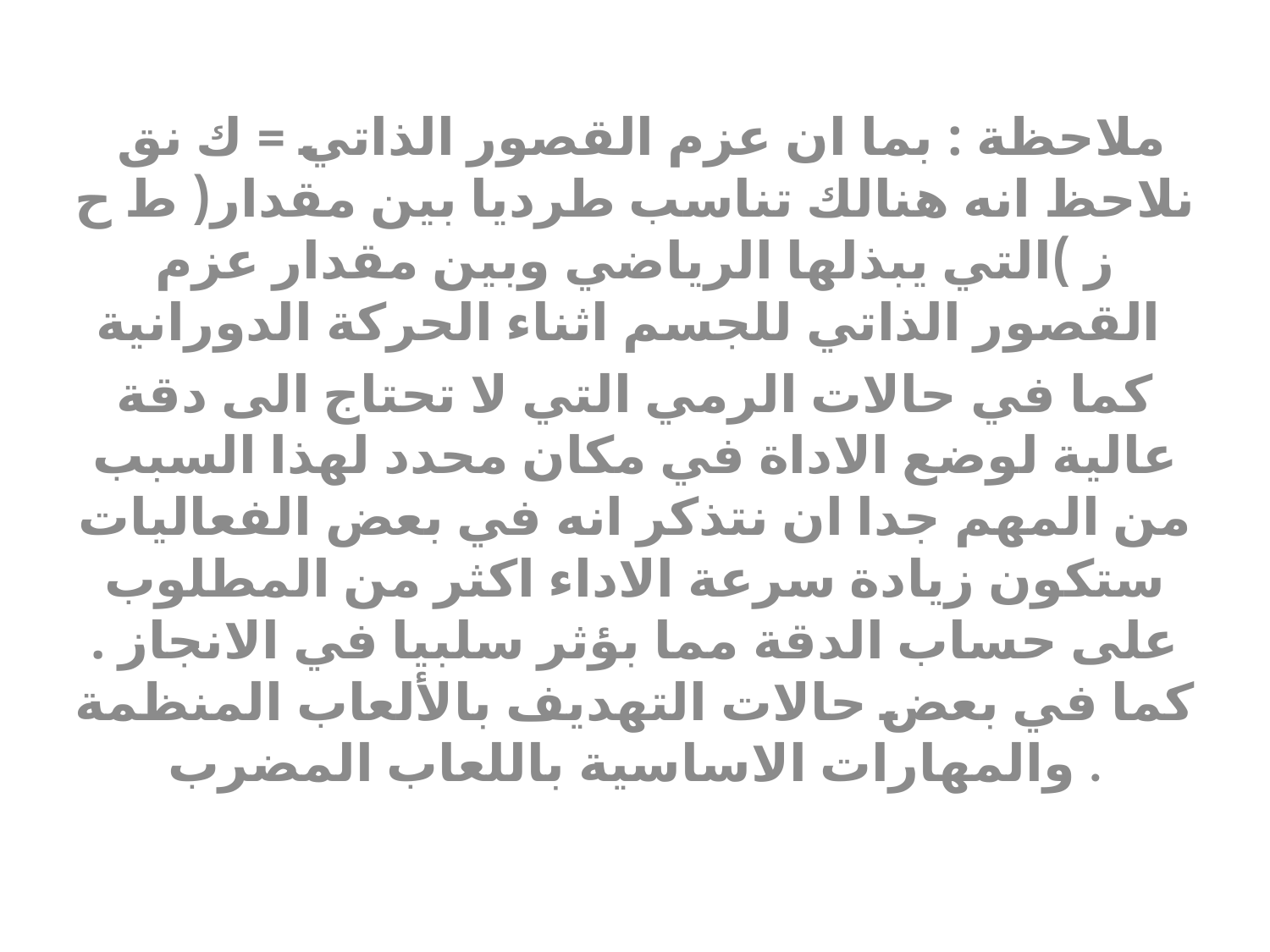

ملاحظة : بما ان عزم القصور الذاتي = ك نق  نلاحظ انه هنالك تناسب طرديا بين مقدار( ط ح ز )التي يبذلها الرياضي وبين مقدار عزم القصور الذاتي للجسم اثناء الحركة الدورانية
كما في حالات الرمي التي لا تحتاج الى دقة عالية لوضع الاداة في مكان محدد لهذا السبب من المهم جدا ان نتذكر انه في بعض الفعاليات ستكون زيادة سرعة الاداء اكثر من المطلوب على حساب الدقة مما بؤثر سلبيا في الانجاز . كما في بعض حالات التهديف بالألعاب المنظمة والمهارات الاساسية باللعاب المضرب .